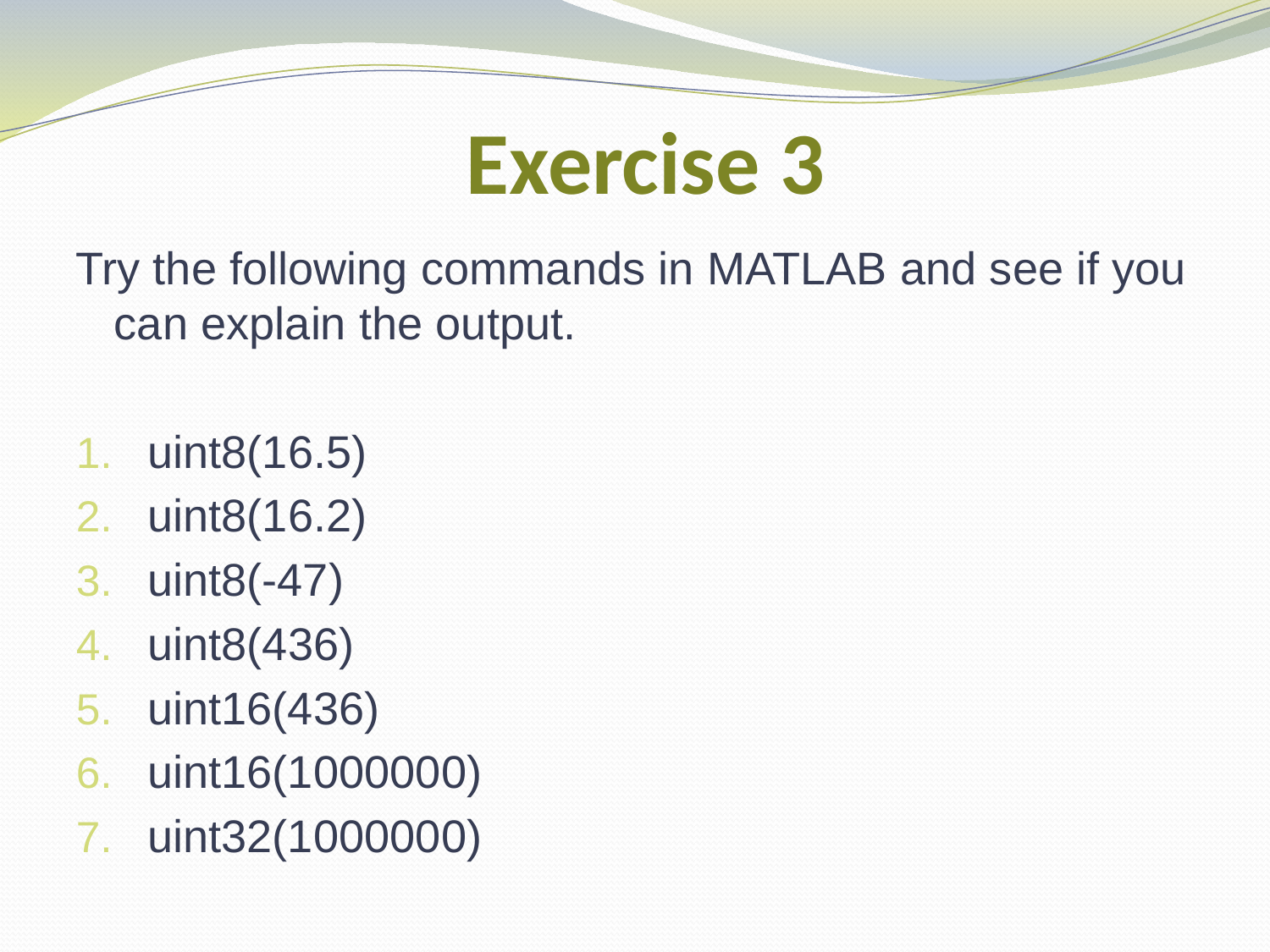

# Exercise 3
Try the following commands in MATLAB and see if you can explain the output.

uint8(16.5)
uint8(16.2)
uint8(-47)
uint8(436)
uint16(436)
uint16(1000000)
uint32(1000000)